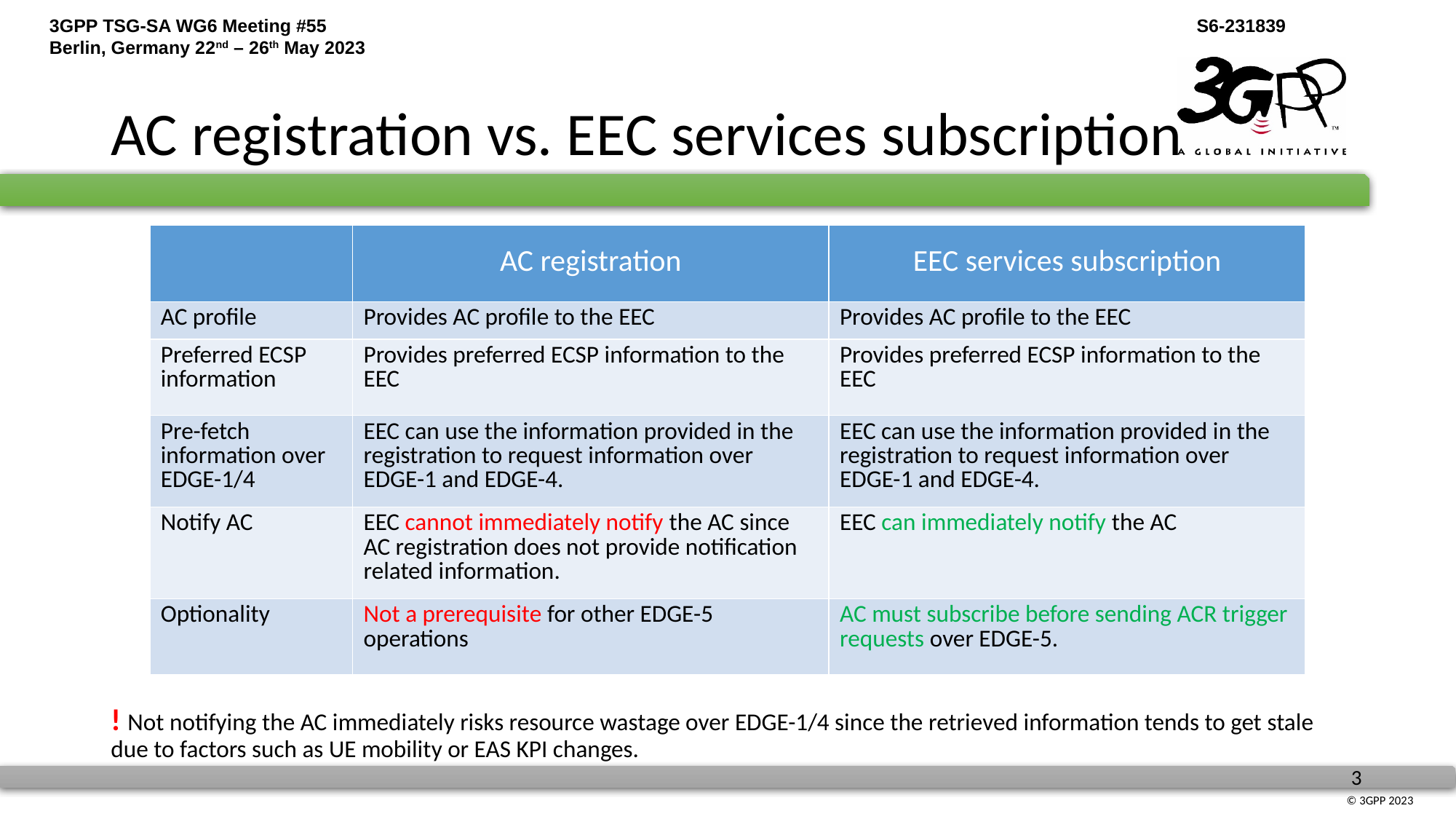

# AC registration vs. EEC services subscription
|  | AC registration | EEC services subscription |
| --- | --- | --- |
| AC profile | Provides AC profile to the EEC | Provides AC profile to the EEC |
| Preferred ECSP information | Provides preferred ECSP information to the EEC | Provides preferred ECSP information to the EEC |
| Pre-fetch information over EDGE-1/4 | EEC can use the information provided in the registration to request information over EDGE-1 and EDGE-4. | EEC can use the information provided in the registration to request information over EDGE-1 and EDGE-4. |
| Notify AC | EEC cannot immediately notify the AC since AC registration does not provide notification related information. | EEC can immediately notify the AC |
| Optionality | Not a prerequisite for other EDGE-5 operations | AC must subscribe before sending ACR trigger requests over EDGE-5. |
! Not notifying the AC immediately risks resource wastage over EDGE-1/4 since the retrieved information tends to get stale due to factors such as UE mobility or EAS KPI changes.